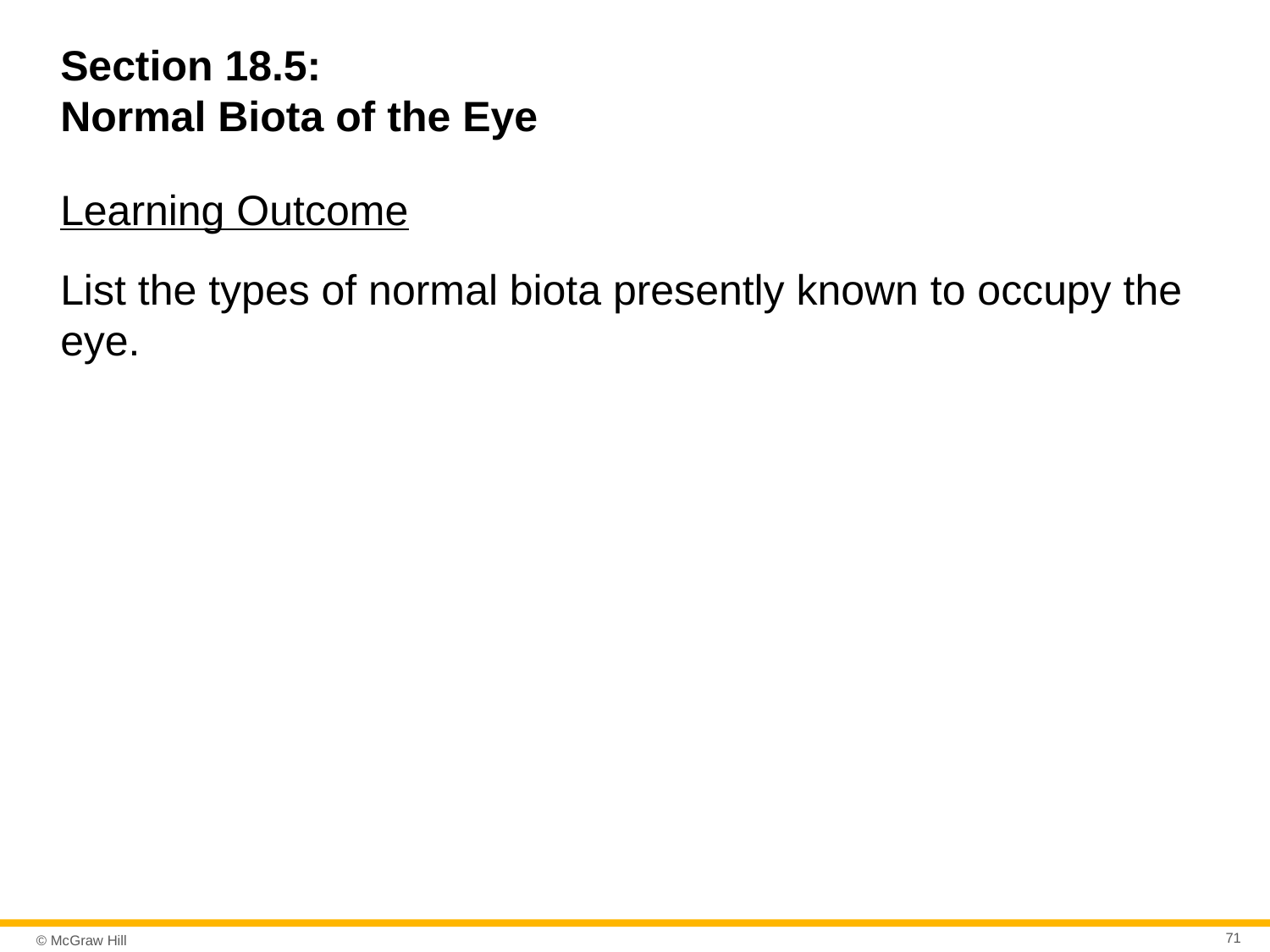

# Section 18.5: Normal Biota of the Eye
Learning Outcome
List the types of normal biota presently known to occupy the eye.